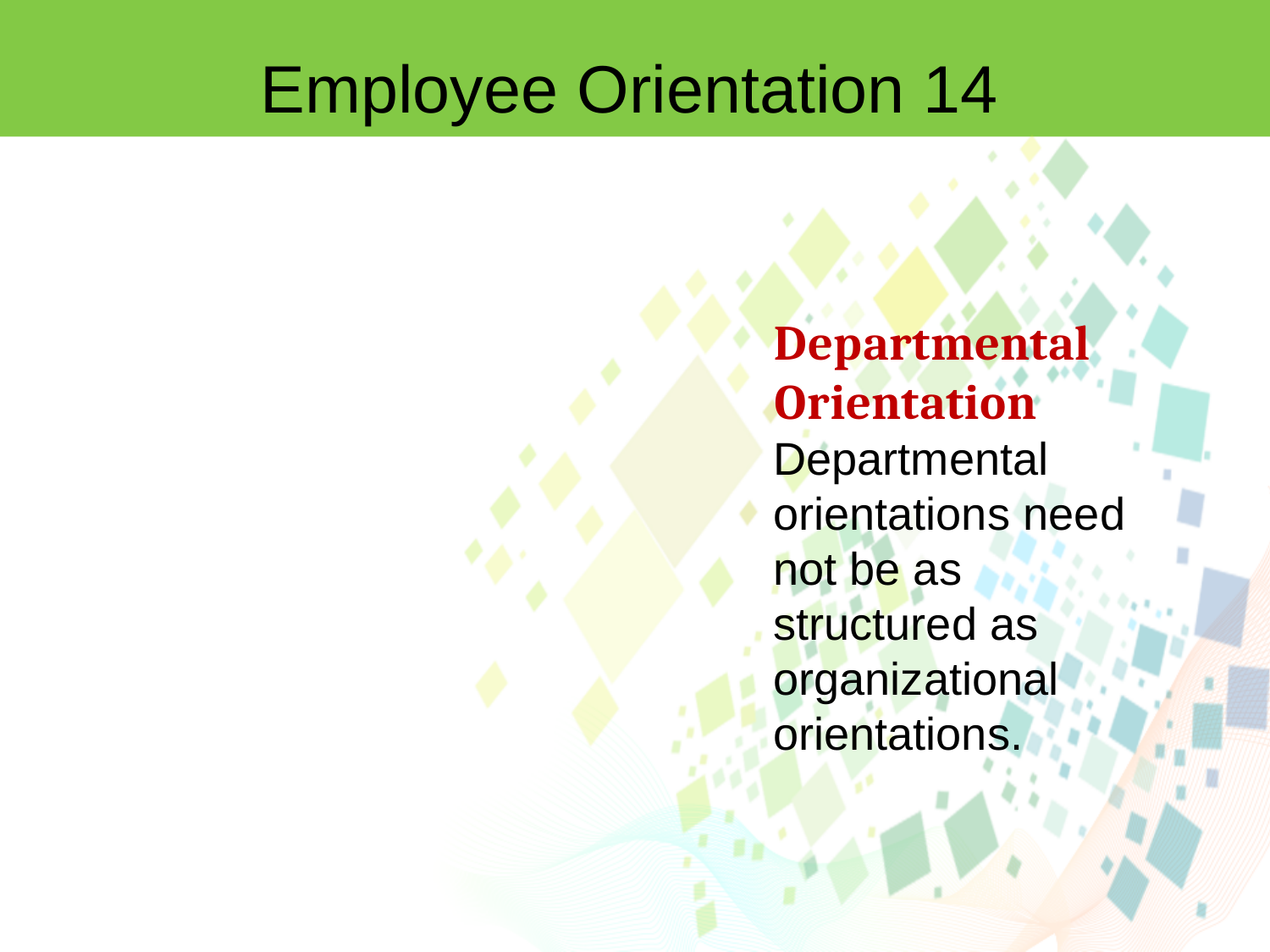

Employee Orientation 14
Departmental Orientation
Departmental orientations need not be as structured as organizational orientations.